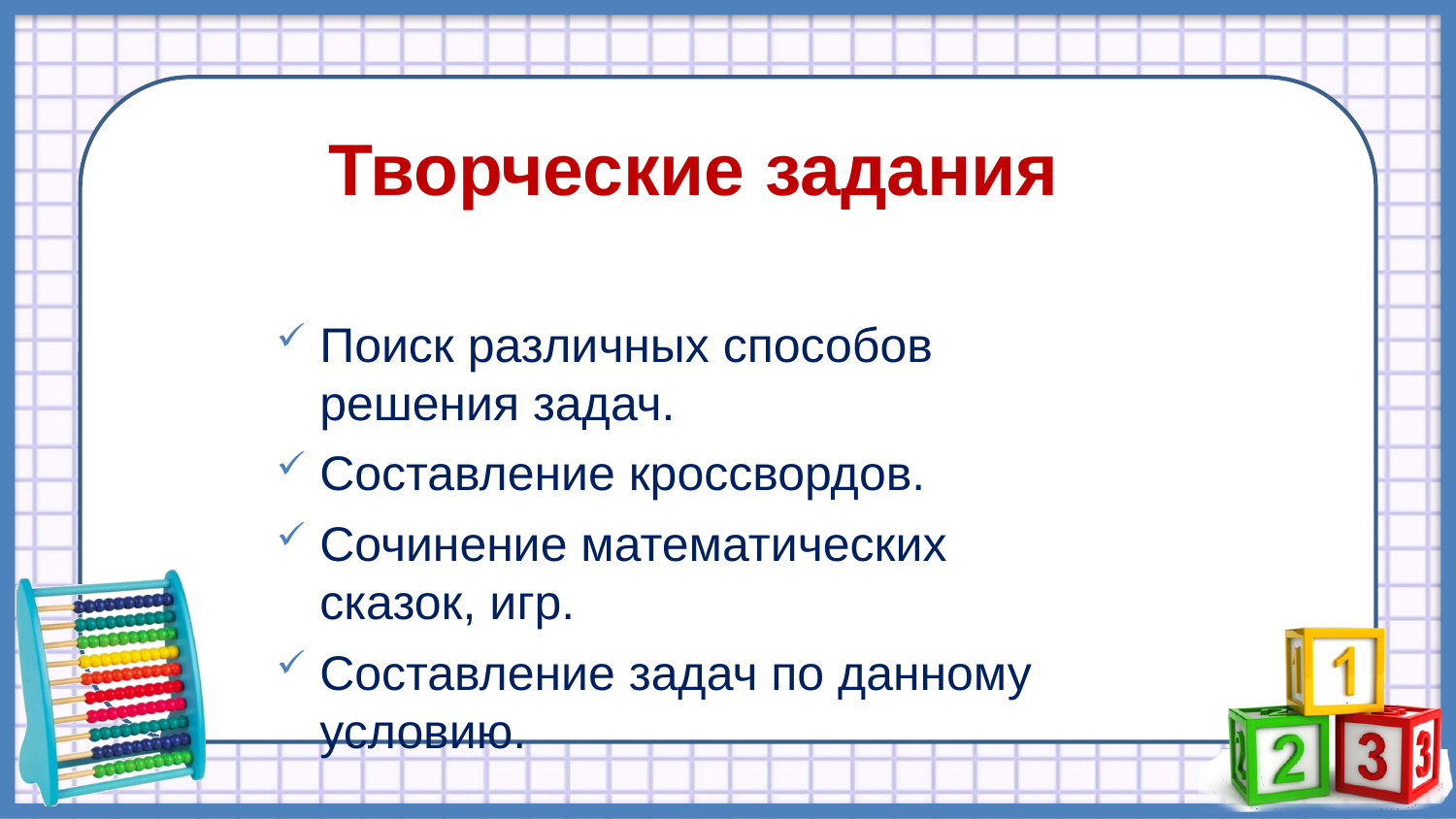

#
Творческие задания

Поиск различных способов решения задач.
Составление кроссвордов.
Сочинение математических сказок, игр.
Составление задач по данному условию.